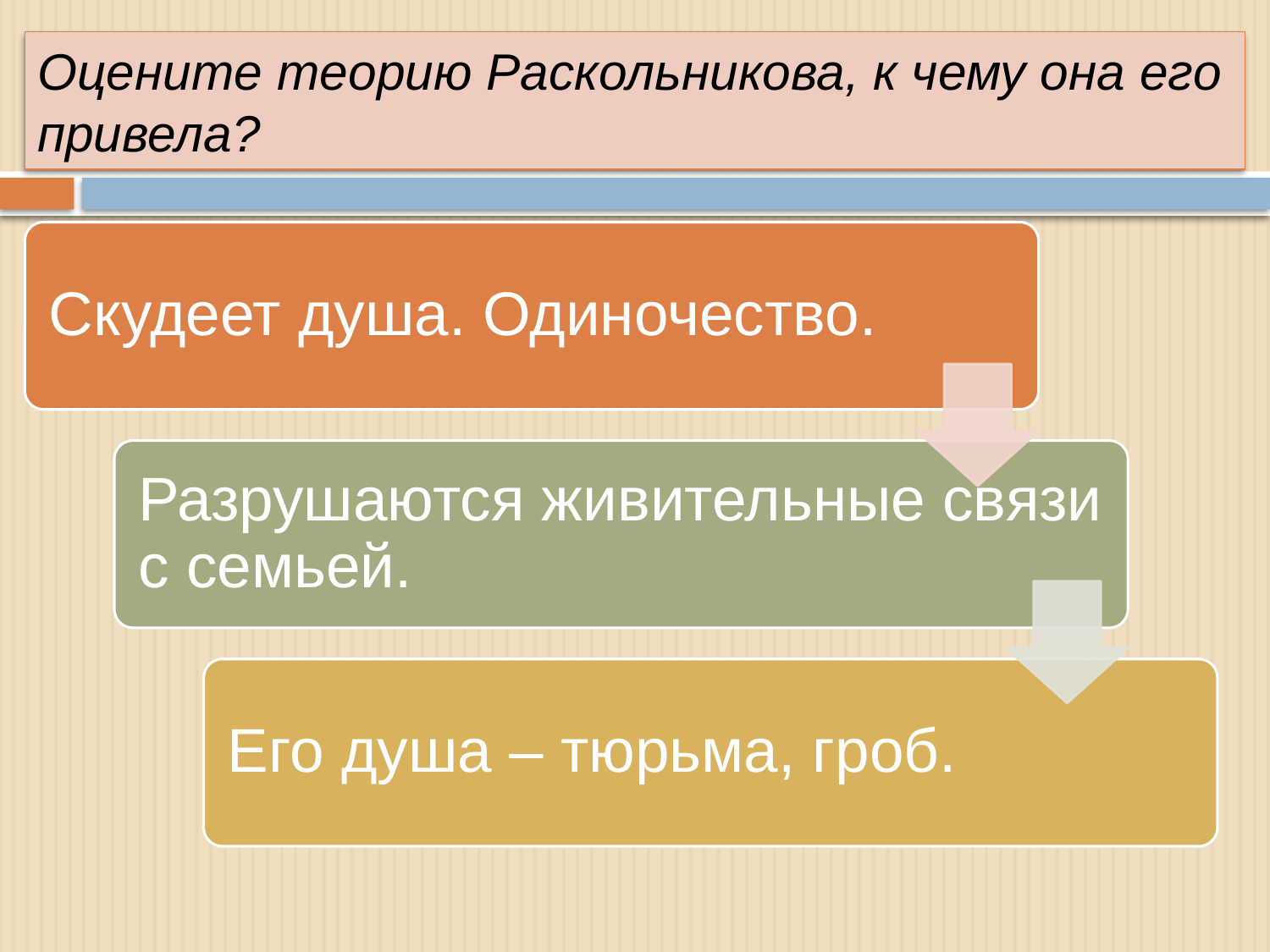

# Оцените теорию Раскольникова, к чему она его привела?
Скудеет душа. Одиночество.
Разрушаются живительные связи с семьей.
Его душа – тюрьма, гроб.